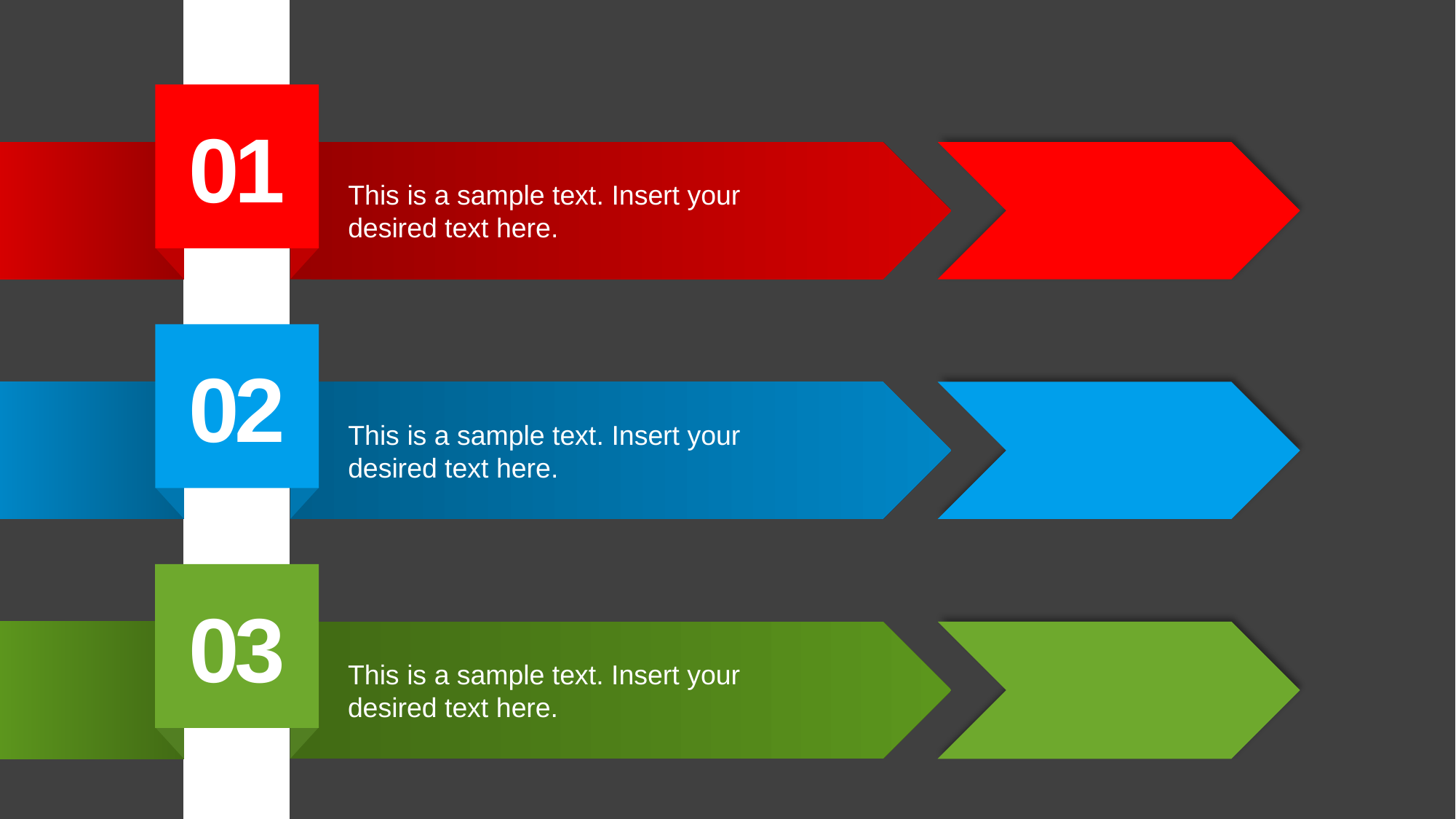

01

This is a sample text. Insert your
desired text here.

02

This is a sample text. Insert your
desired text here.

03

This is a sample text. Insert your
desired text here.